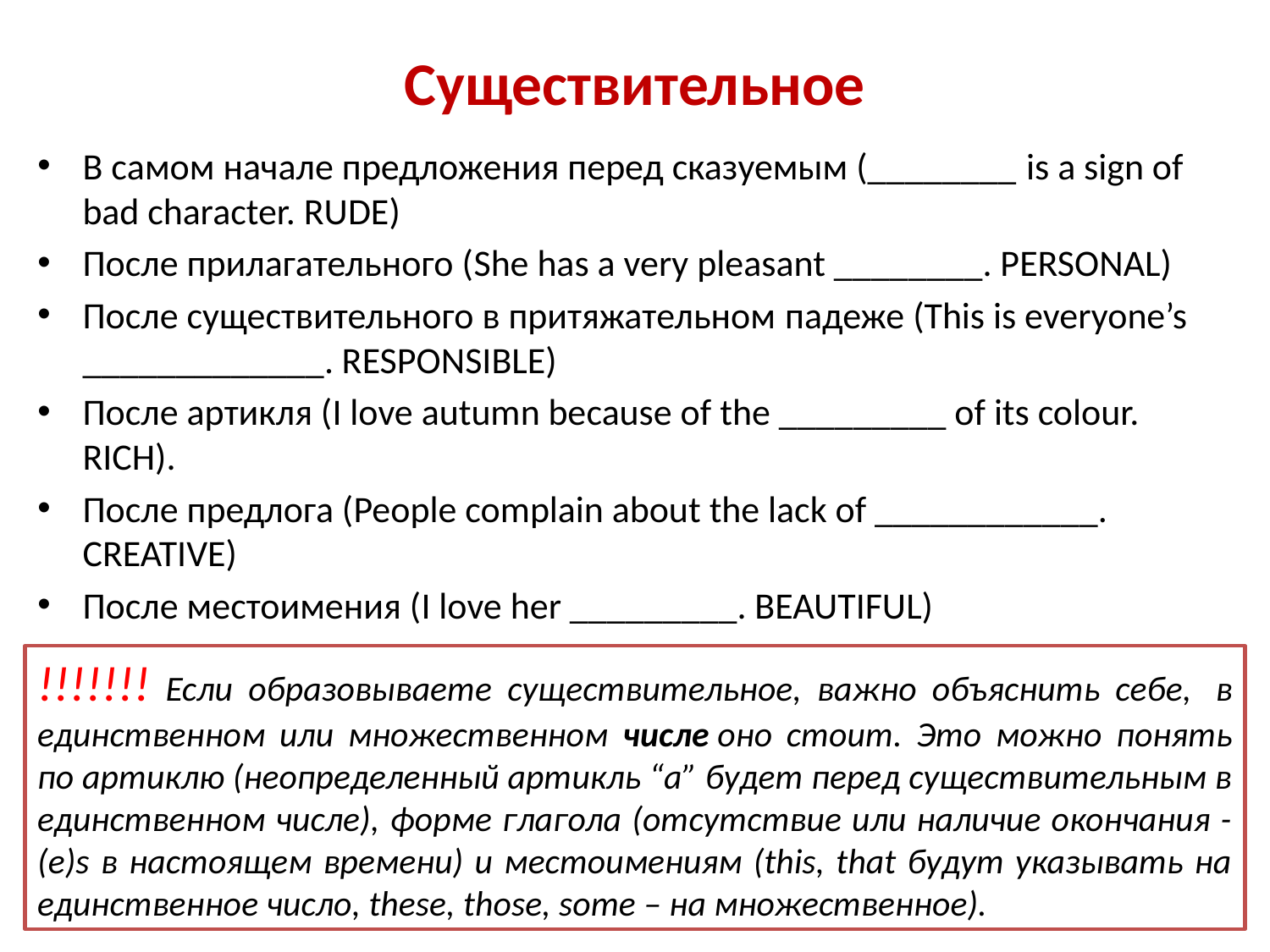

# Существительное
В самом начале предложения перед сказуемым (________ is a sign of bad character. RUDE)
После прилагательного (She has a very pleasant ________. PERSONAL)
После существительного в притяжательном падеже (This is everyone’s _____________. RESPONSIBLE)
После артикля (I love autumn because of the _________ of its colour. RICH).
После предлога (People complain about the lack of ____________. CREATIVE)
После местоимения (I love her _________. BEAUTIFUL)
После числительного (There were more than 1000 _________. COMPETE)

!!!!!!! Если образовываете существительное, важно объяснить себе,  в единственном или множественном числе оно стоит. Это можно понять по артиклю (неопределенный артикль “а” будет перед существительным в единственном числе), форме глагола (отсутствие или наличие окончания -(e)s в настоящем времени) и местоимениям (this, that будут указывать на единственное число, these, those, some – на множественное).